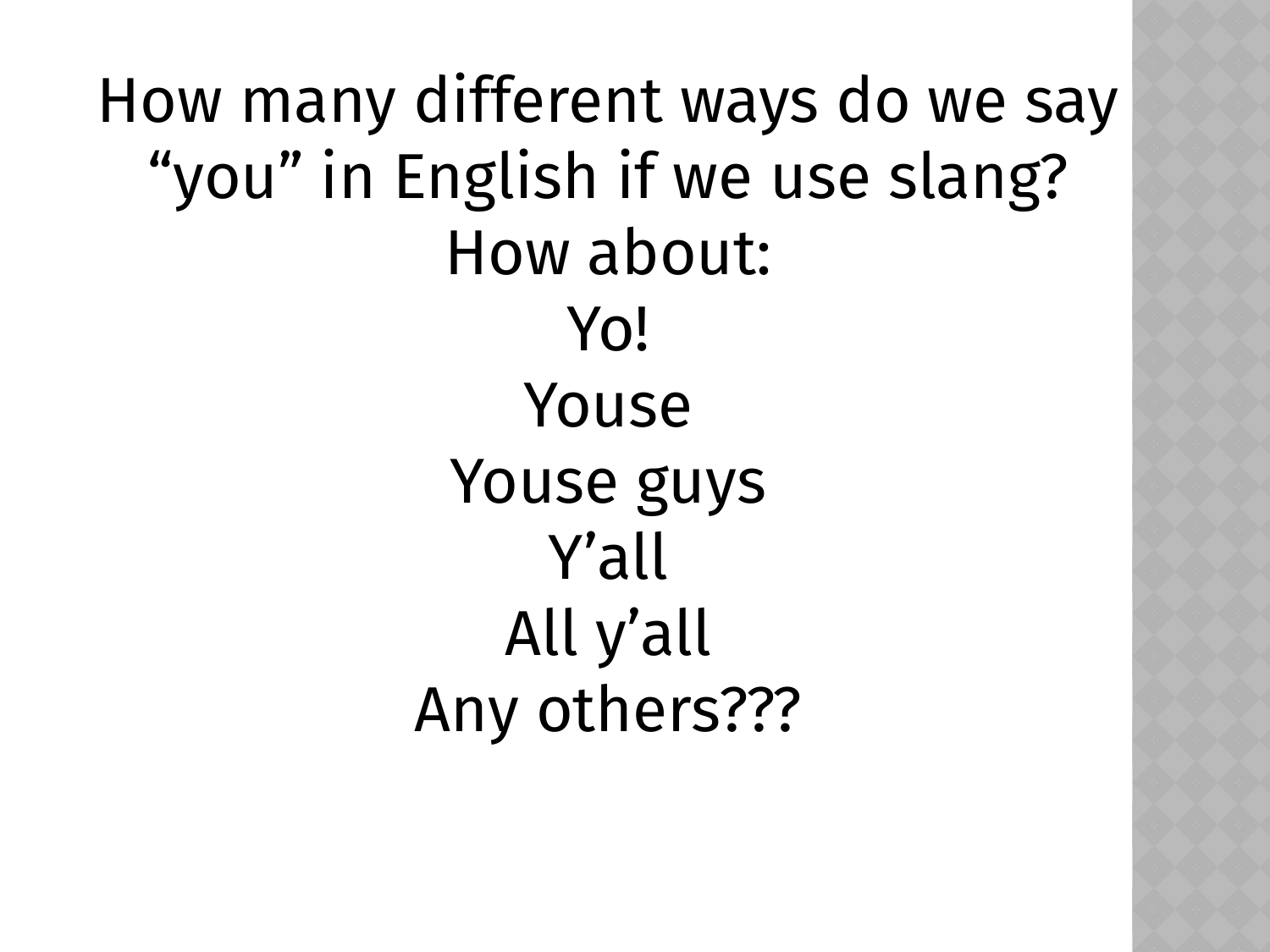

How many different ways do we say “you” in English if we use slang?
How about:
Yo!
Youse
Youse guys
Y’all
All y’all
Any others???